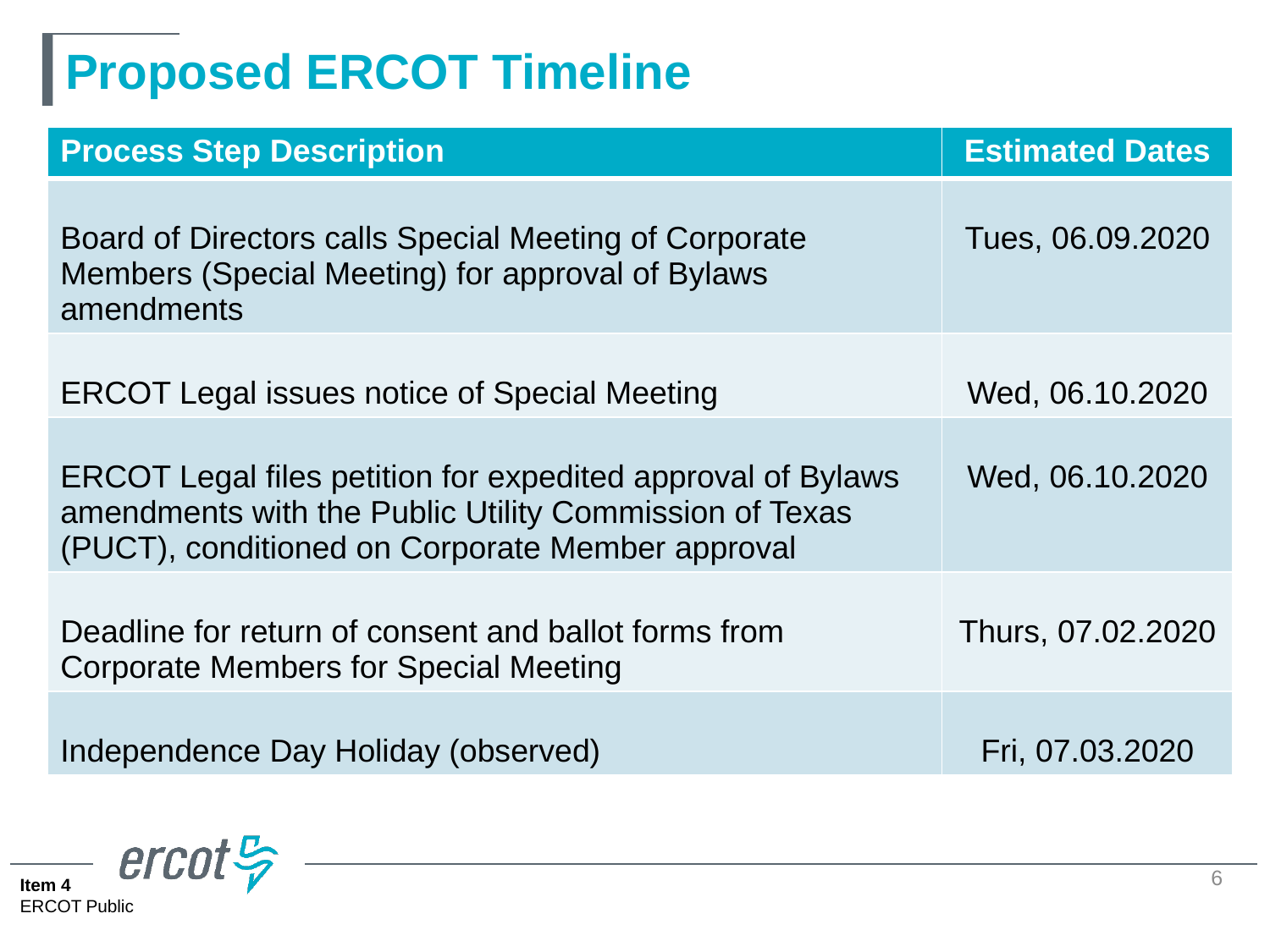

# Proposed ERCOT Timeline
| Process Step Description | Estimated Dates |
| --- | --- |
| Board of Directors calls Special Meeting of Corporate Members (Special Meeting) for approval of Bylaws amendments | Tues, 06.09.2020 |
| ERCOT Legal issues notice of Special Meeting | Wed, 06.10.2020 |
| ERCOT Legal files petition for expedited approval of Bylaws amendments with the Public Utility Commission of Texas (PUCT), conditioned on Corporate Member approval | Wed, 06.10.2020 |
| Deadline for return of consent and ballot forms from Corporate Members for Special Meeting | Thurs, 07.02.2020 |
| Independence Day Holiday (observed) | Fri, 07.03.2020 |
6